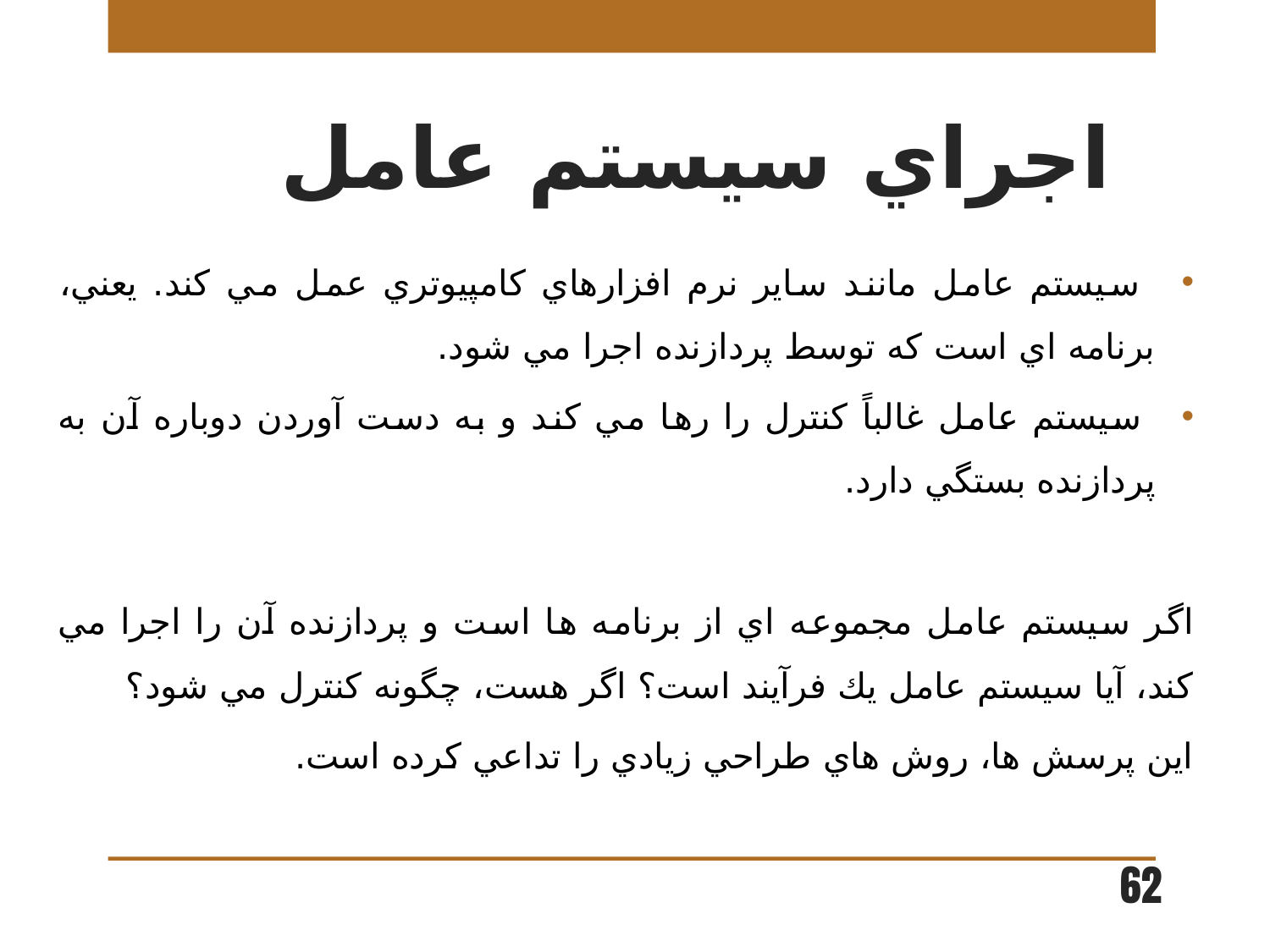

# اجراي سيستم عامل
 سيستم عامل مانند ساير نرم افزارهاي كامپيوتري عمل مي كند. يعني، برنامه اي است كه توسط پردازنده اجرا مي شود.
 سيستم عامل غالباً كنترل را رها مي كند و به دست آوردن دوباره آن به پردازنده بستگي دارد.

اگر سيستم عامل مجموعه اي از برنامه ها است و پردازنده آن را اجرا مي كند، آيا سيستم عامل يك فرآيند است؟ اگر هست، چگونه كنترل مي شود؟
اين پرسش ها، روش هاي طراحي زيادي را تداعي كرده است.

62